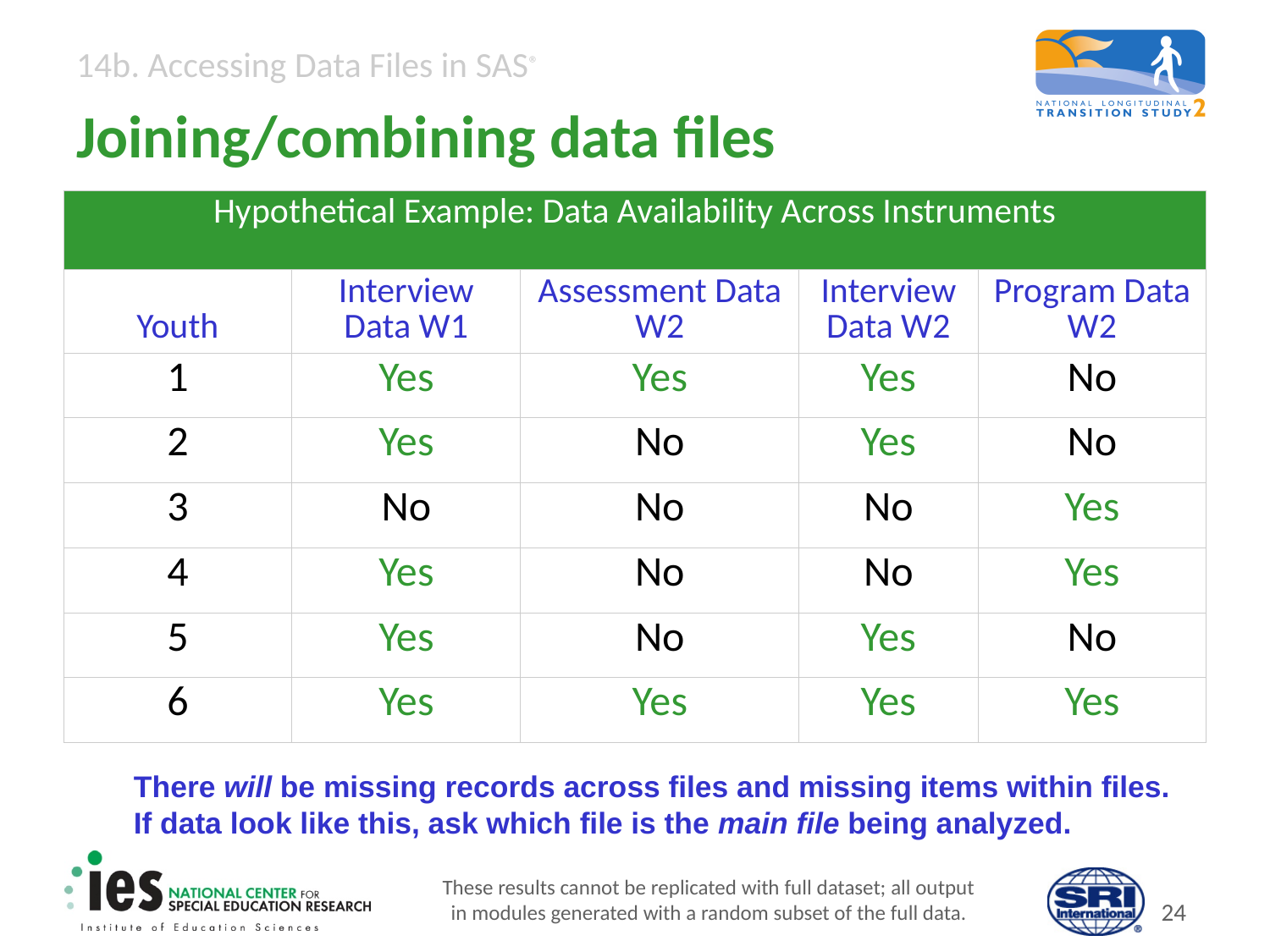

# Joining/combining data files
| Hypothetical Example: Data Availability Across Instruments |  |  |  |  |
| --- | --- | --- | --- | --- |
| Youth | Interview Data W1 | Assessment Data W2 | Interview Data W2 | Program Data W2 |
| 1 | Yes | Yes | Yes | No |
| 2 | Yes | No | Yes | No |
| 3 | No | No | No | Yes |
| 4 | Yes | No | No | Yes |
| 5 | Yes | No | Yes | No |
| 6 | Yes | Yes | Yes | Yes |

There will be missing records across files and missing items within files.
If data look like this, ask which file is the main file being analyzed.
These results cannot be replicated with full dataset; all output
in modules generated with a random subset of the full data.
24